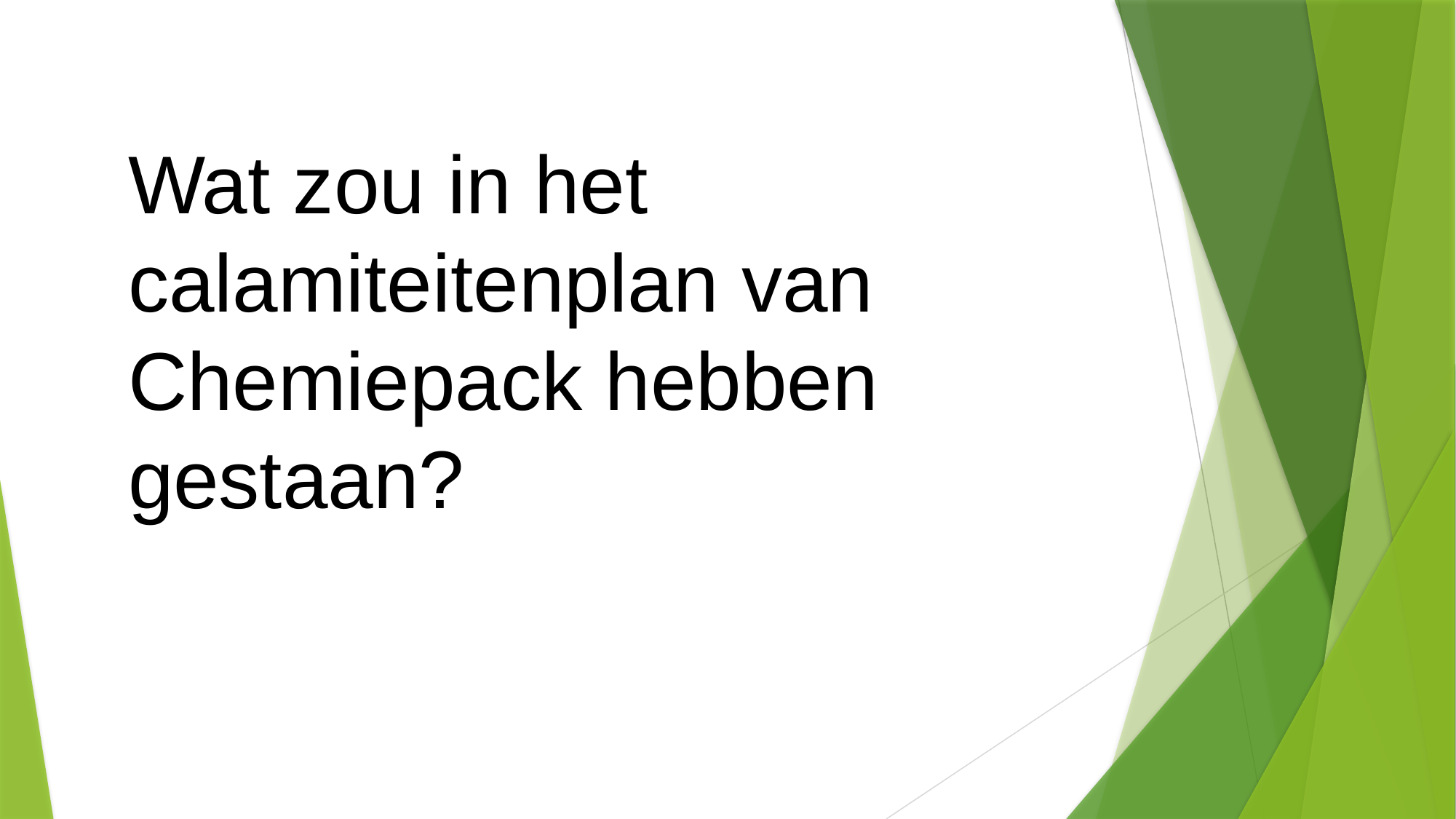

Wat zou in het calamiteitenplan van Chemiepack hebben gestaan?